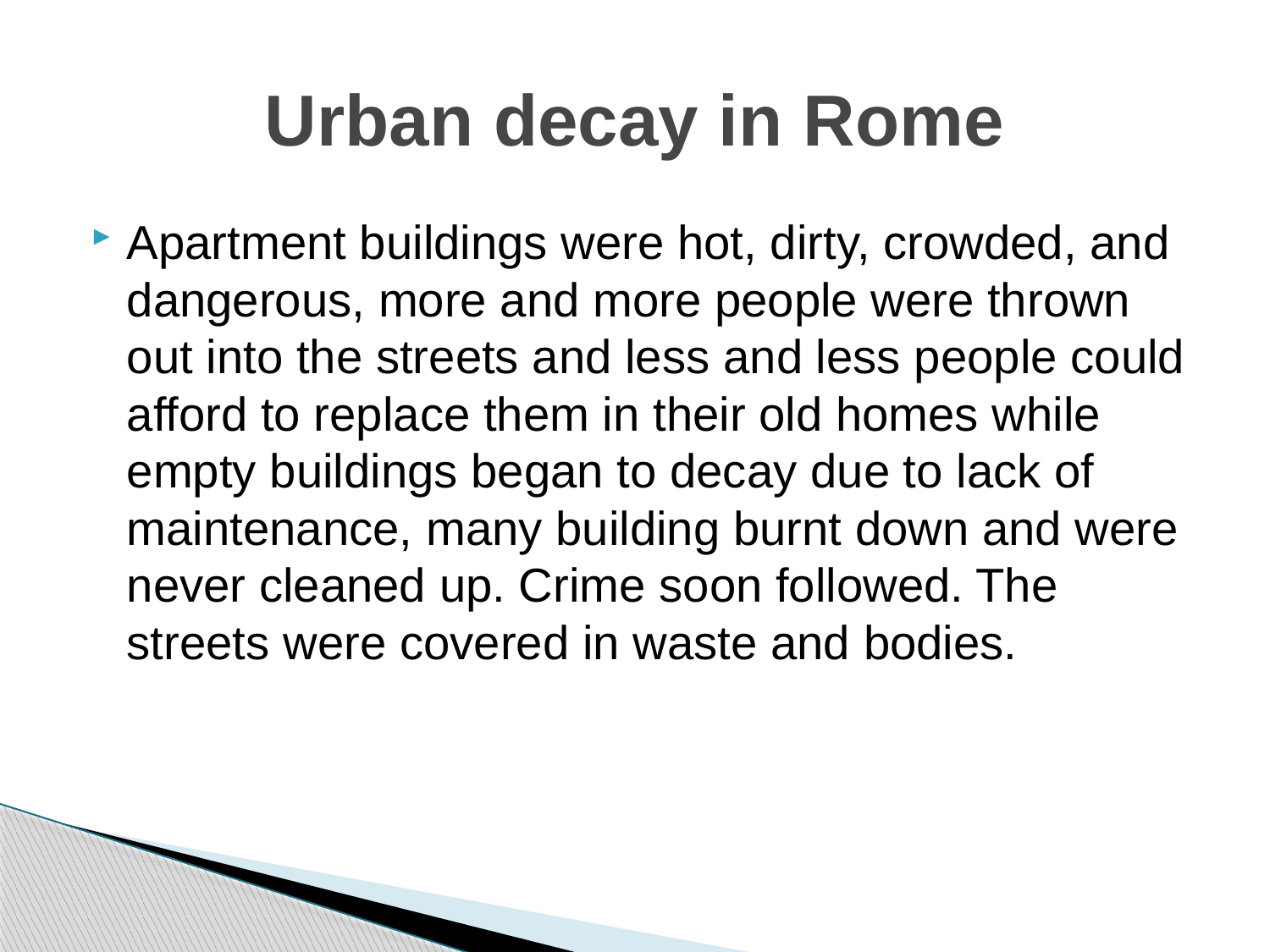

# Urban decay in Rome
Apartment buildings were hot, dirty, crowded, and dangerous, more and more people were thrown out into the streets and less and less people could afford to replace them in their old homes while empty buildings began to decay due to lack of maintenance, many building burnt down and were never cleaned up. Crime soon followed. The streets were covered in waste and bodies.